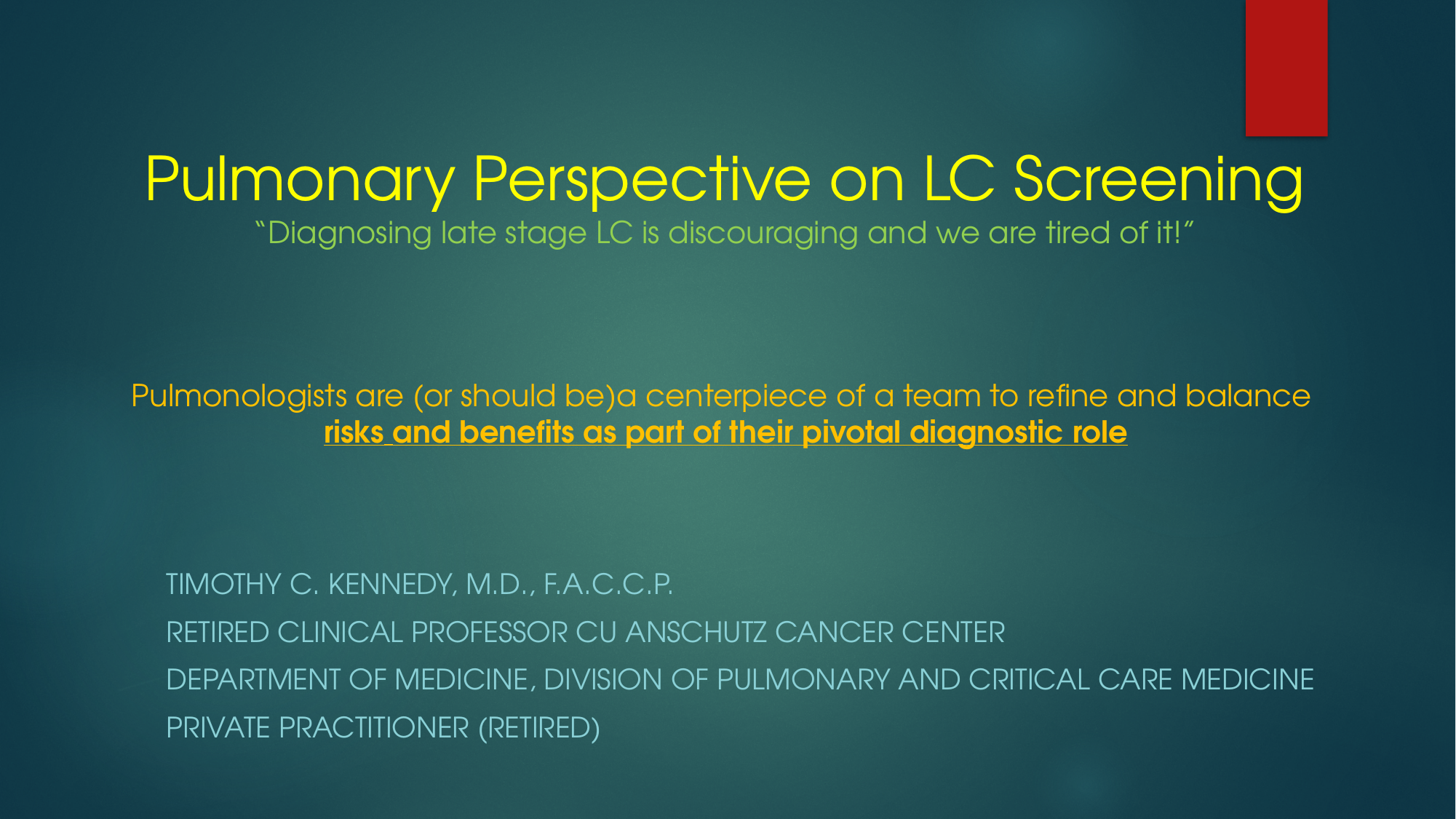

# Pulmonary Perspective on LC Screening “Diagnosing late stage LC is discouraging and we are tired of it!”
Pulmonologists are (or should be)a centerpiece of a team to refine and balance
risks and benefits as part of their pivotal diagnostic role
Timothy C. Kennedy, M.D., F.A.C.C.P.
Retired Clinical Professor CU Anschutz Cancer Center
Department of Medicine, Division of Pulmonary and Critical Care Medicine
Private Practitioner (Retired)